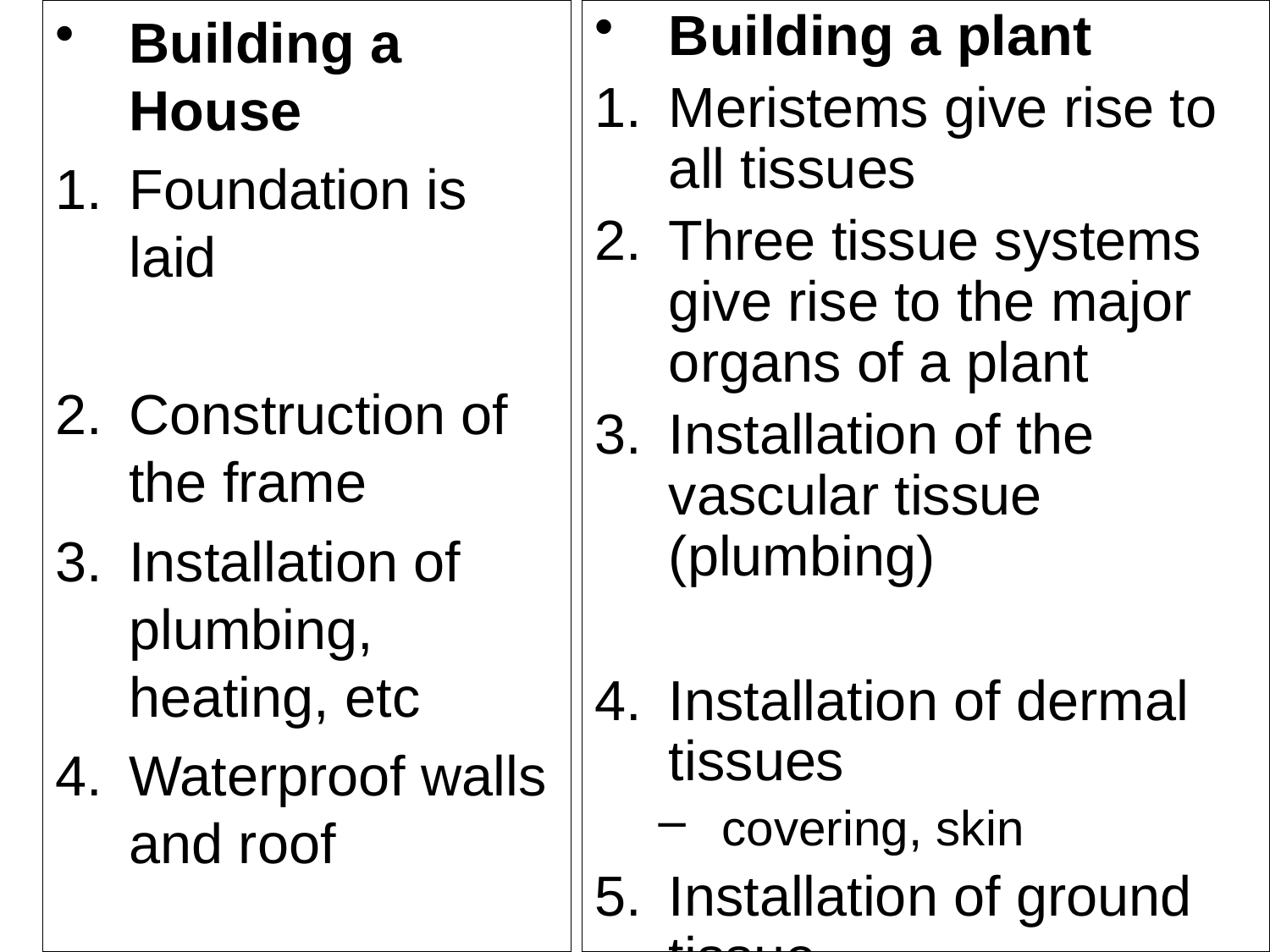

Building a House
Foundation is laid

Construction of the frame
Installation of plumbing, heating, etc
Waterproof walls and roof

Food stored in appropriate places
Building a plant
Meristems give rise to all tissues
Three tissue systems give rise to the major organs of a plant
Installation of the vascular tissue (plumbing)

Installation of dermal tissues
covering, skin
Installation of ground tissue
parenchyma